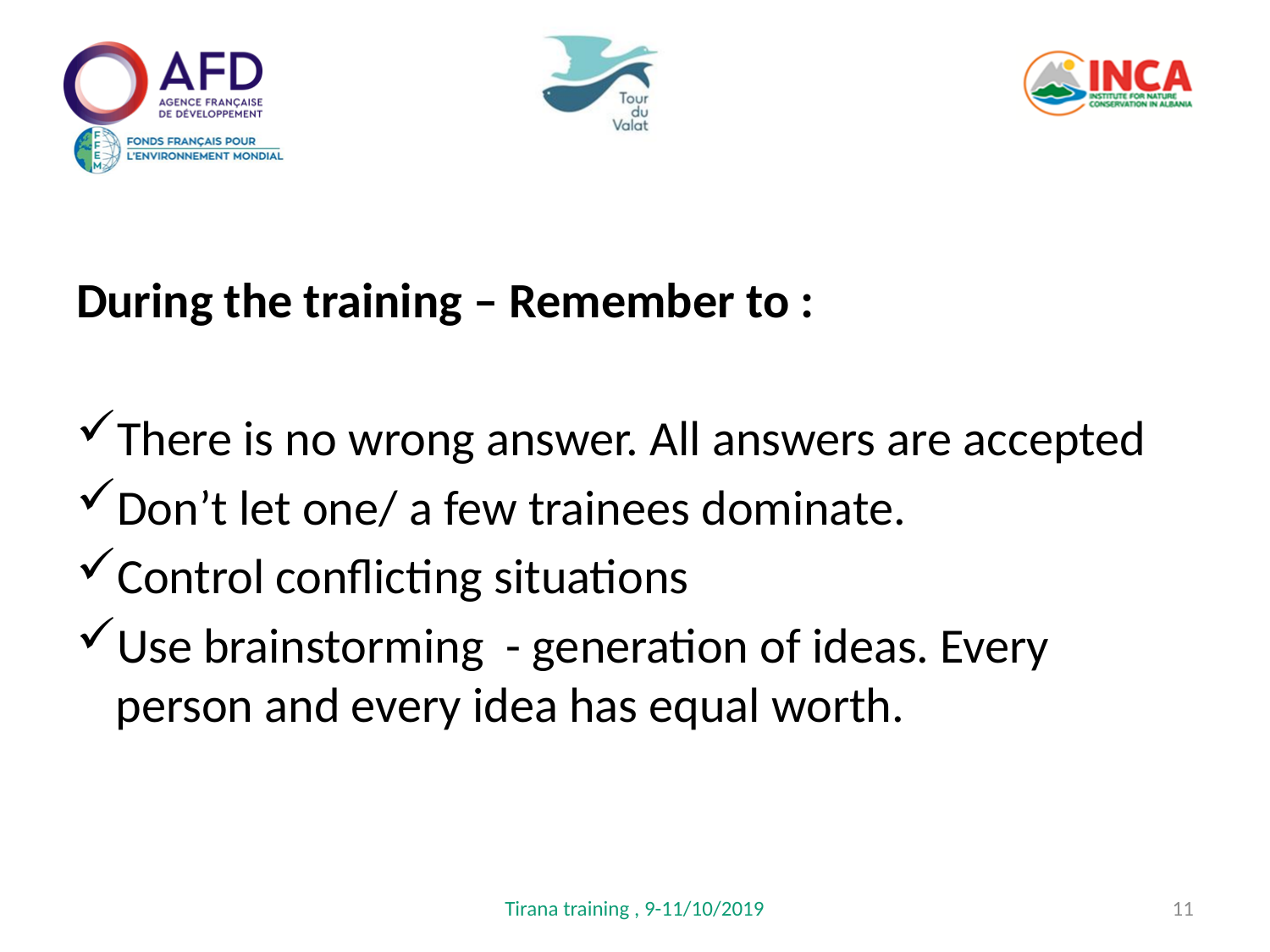

During the training – Remember to :

There is no wrong answer. All answers are accepted
Don’t let one/ a few trainees dominate.
Control conflicting situations
Use brainstorming  - generation of ideas. Every person and every idea has equal worth.

Tirana training , 9-11/10/2019
11